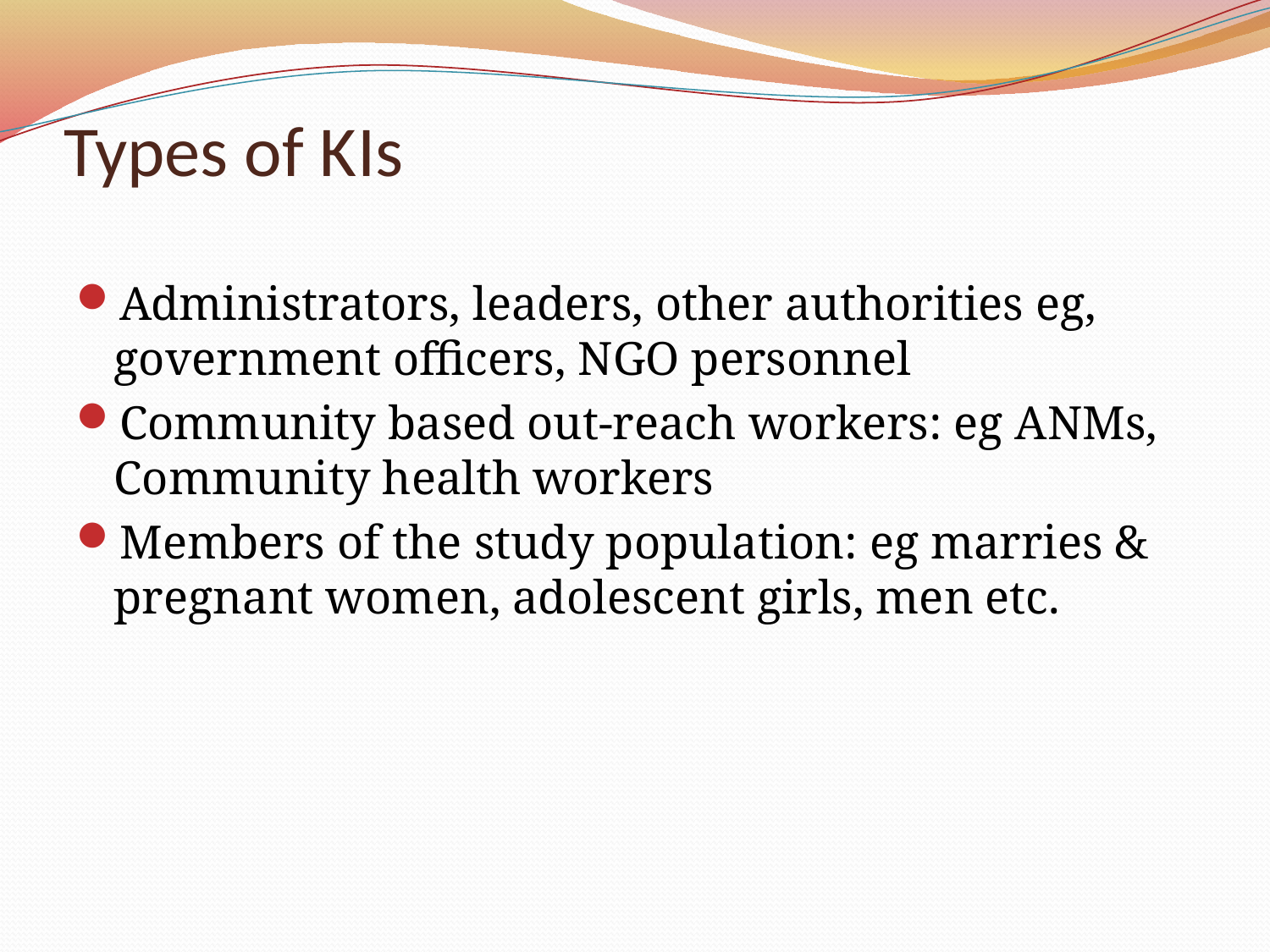

# Types of KIs
Administrators, leaders, other authorities eg, government officers, NGO personnel
Community based out-reach workers: eg ANMs, Community health workers
Members of the study population: eg marries & pregnant women, adolescent girls, men etc.